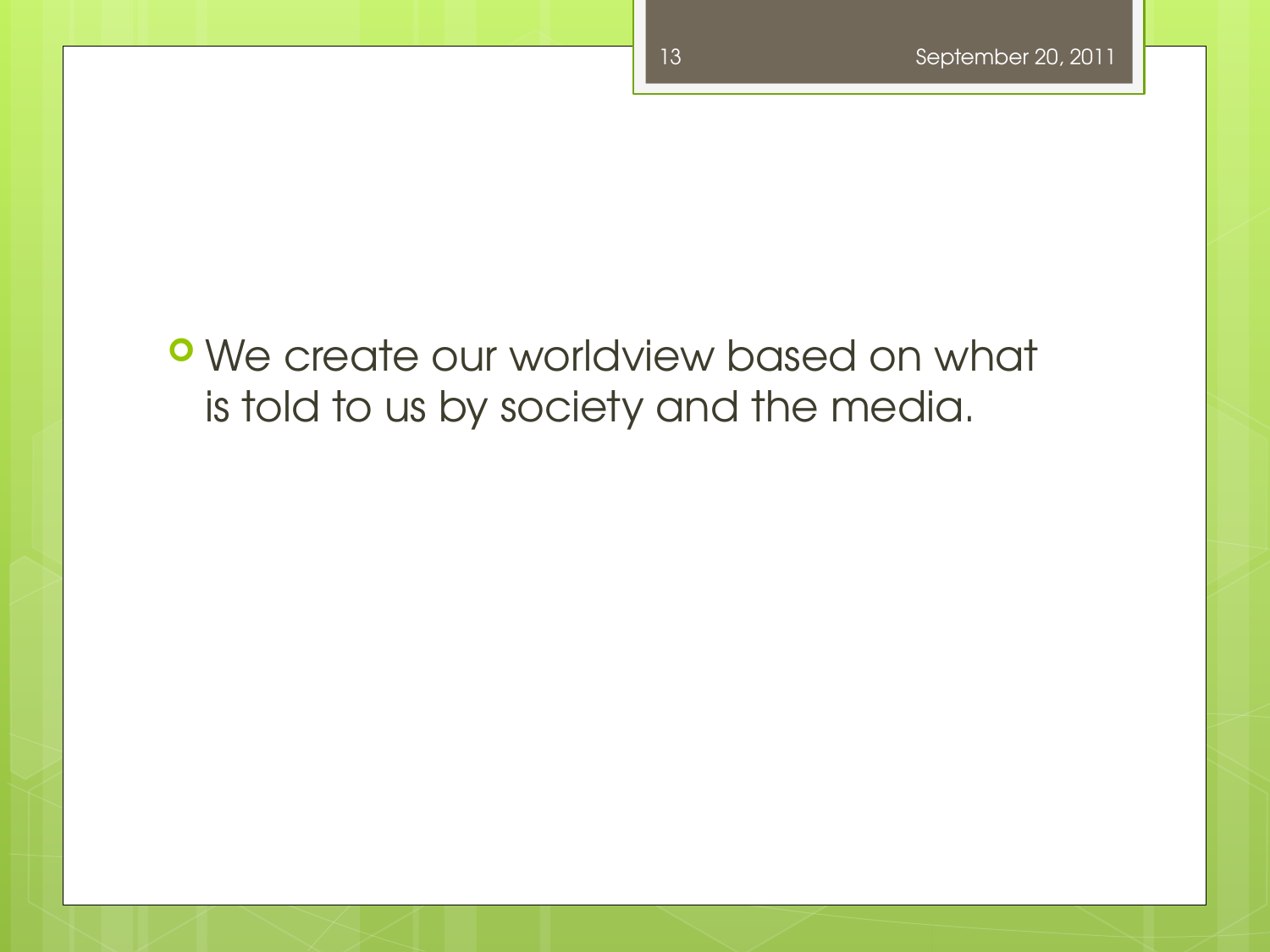

13
September 20, 2011
#
We create our worldview based on what is told to us by society and the media.